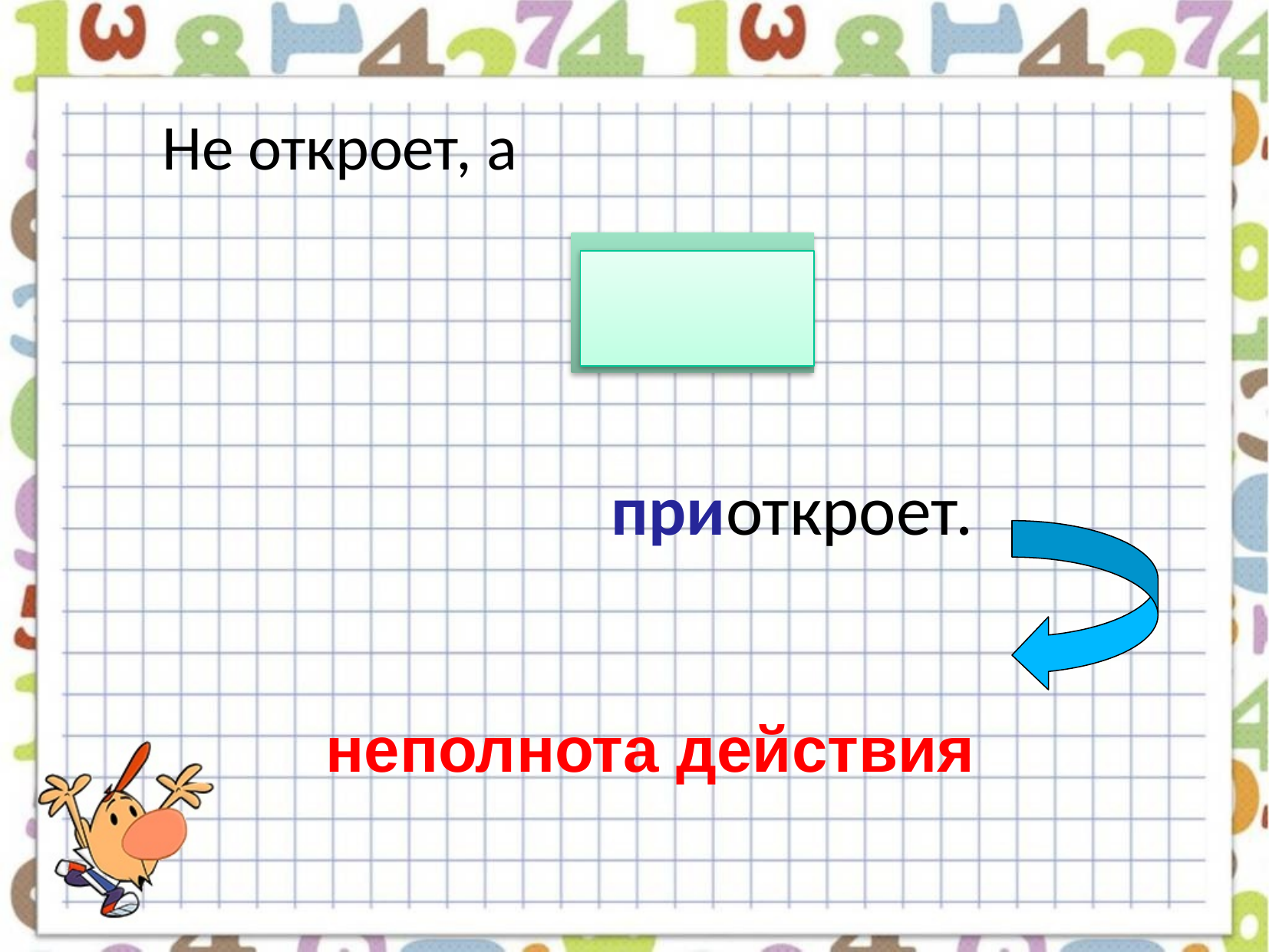

Не откроет, а
при

приоткроет.

неполнота действия